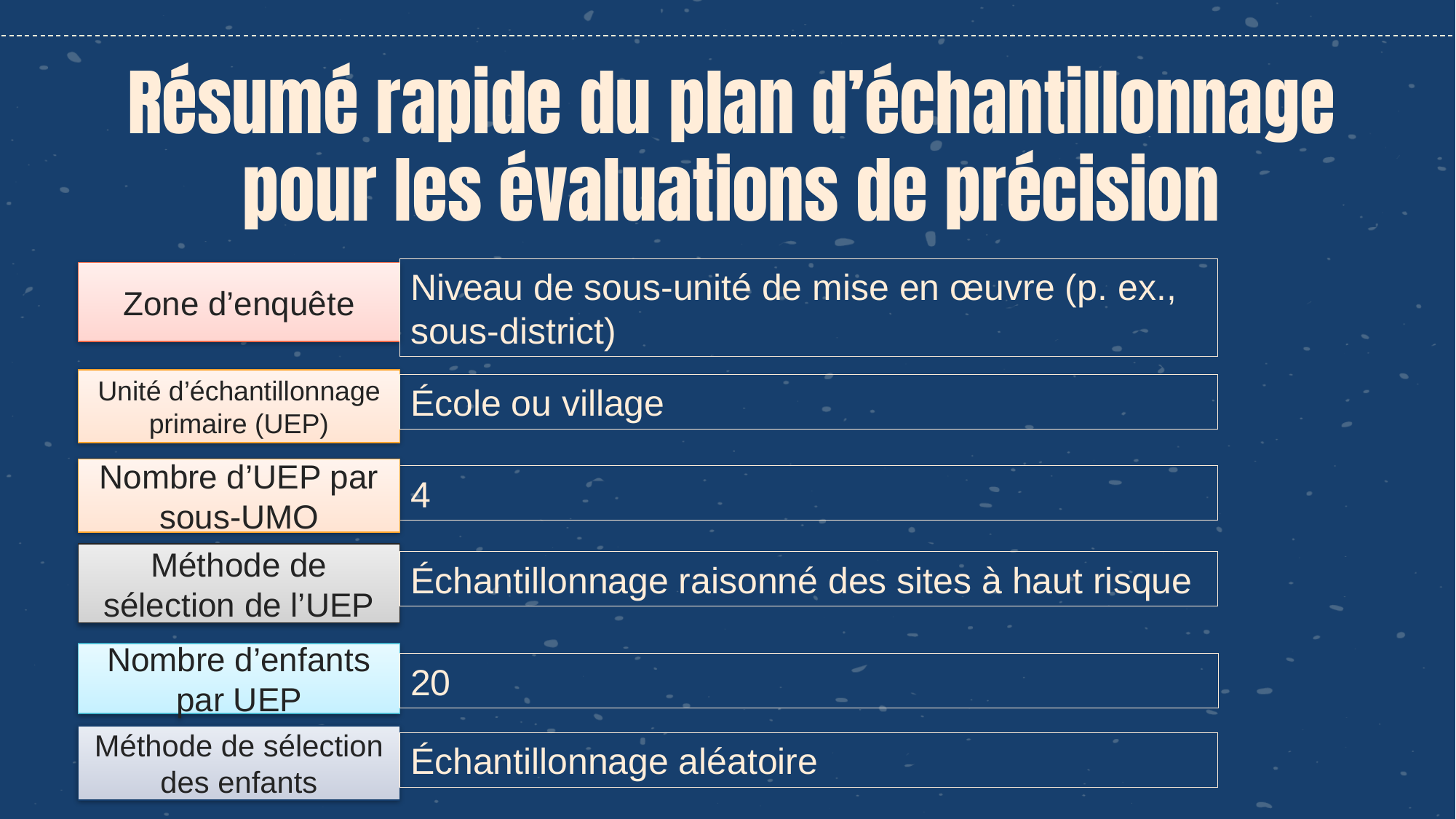

# Résumé rapide du plan d’échantillonnage pour les évaluations de précision
Niveau de sous-unité de mise en œuvre (p. ex., sous-district)
Zone d’enquête
Unité d’échantillonnage primaire (UEP)
École ou village
Nombre d’UEP par sous-UMO
4
Méthode de sélection de l’UEP
Échantillonnage raisonné des sites à haut risque
Nombre d’enfants par UEP
20
Méthode de sélection des enfants
Échantillonnage aléatoire